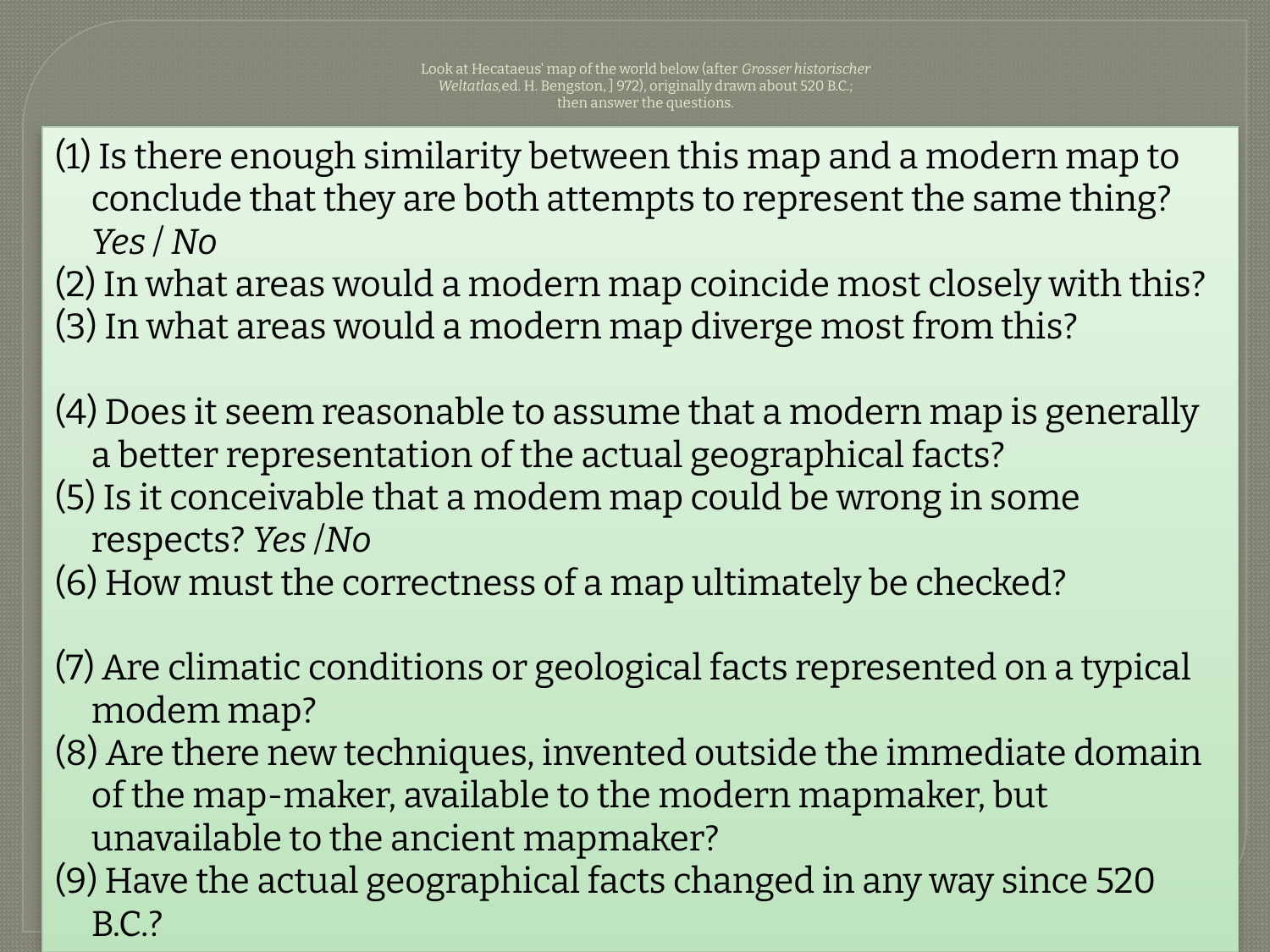

# Look at Hecataeus' map of the world below (after Grosser historischer Weltatlas,ed. H. Bengston, ] 972), originally drawn about 520 B.C.; then answer the questions.
(1) Is there enough similarity between this map and a modern map to conclude that they are both attempts to represent the same thing? 	Yes / No
(2) In what areas would a modern map coincide most closely with this?
(3) In what areas would a modern map diverge most from this?

(4) Does it seem reasonable to assume that a modern map is generally a better representation of the actual geographical facts?
(5) Is it conceivable that a modem map could be wrong in some respects? Yes /No
(6) How must the correctness of a map ultimately be checked?

(7) Are climatic conditions or geological facts represented on a typical modem map?
(8) Are there new techniques, invented outside the immediate domain of the map-maker, available to the modern mapmaker, but unavailable to the ancient mapmaker?
(9) Have the actual geographical facts changed in any way since 520 B.C.?